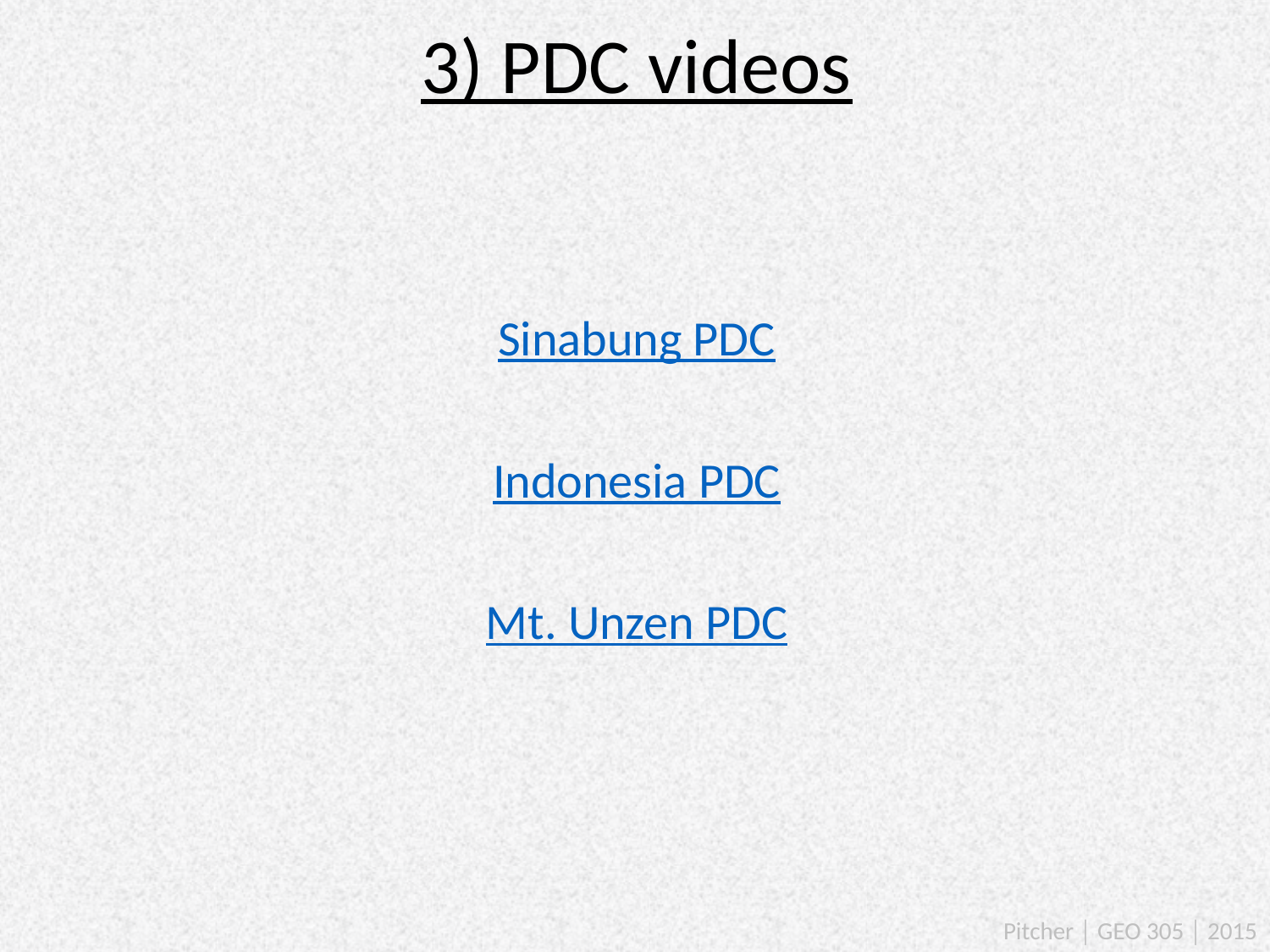

# 3) PDC videos

Sinabung PDC

Indonesia PDC

Mt. Unzen PDC